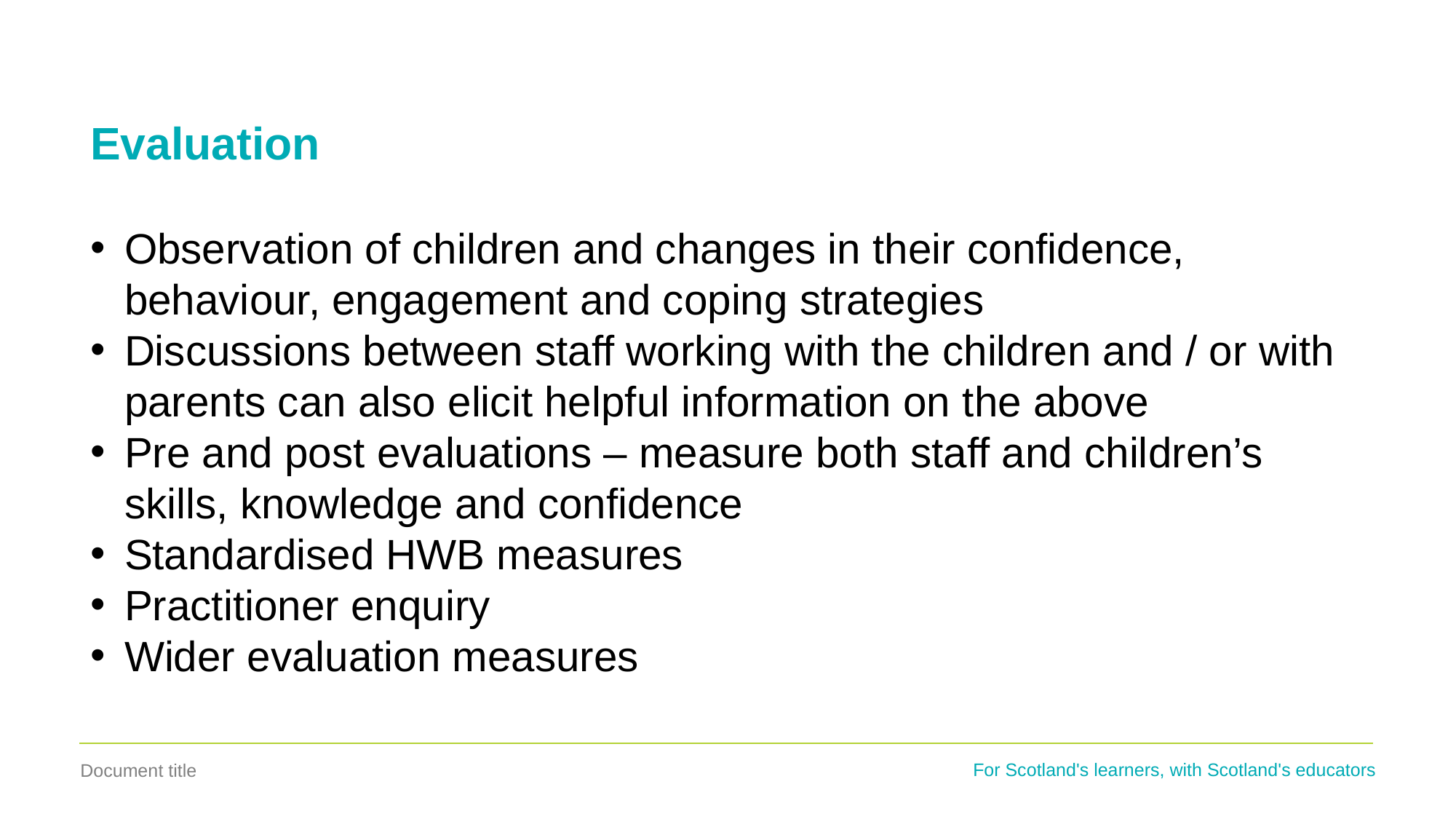

# Evaluation
Observation of children and changes in their confidence, behaviour, engagement and coping strategies
Discussions between staff working with the children and / or with parents can also elicit helpful information on the above
Pre and post evaluations – measure both staff and children’s skills, knowledge and confidence
Standardised HWB measures
Practitioner enquiry
Wider evaluation measures